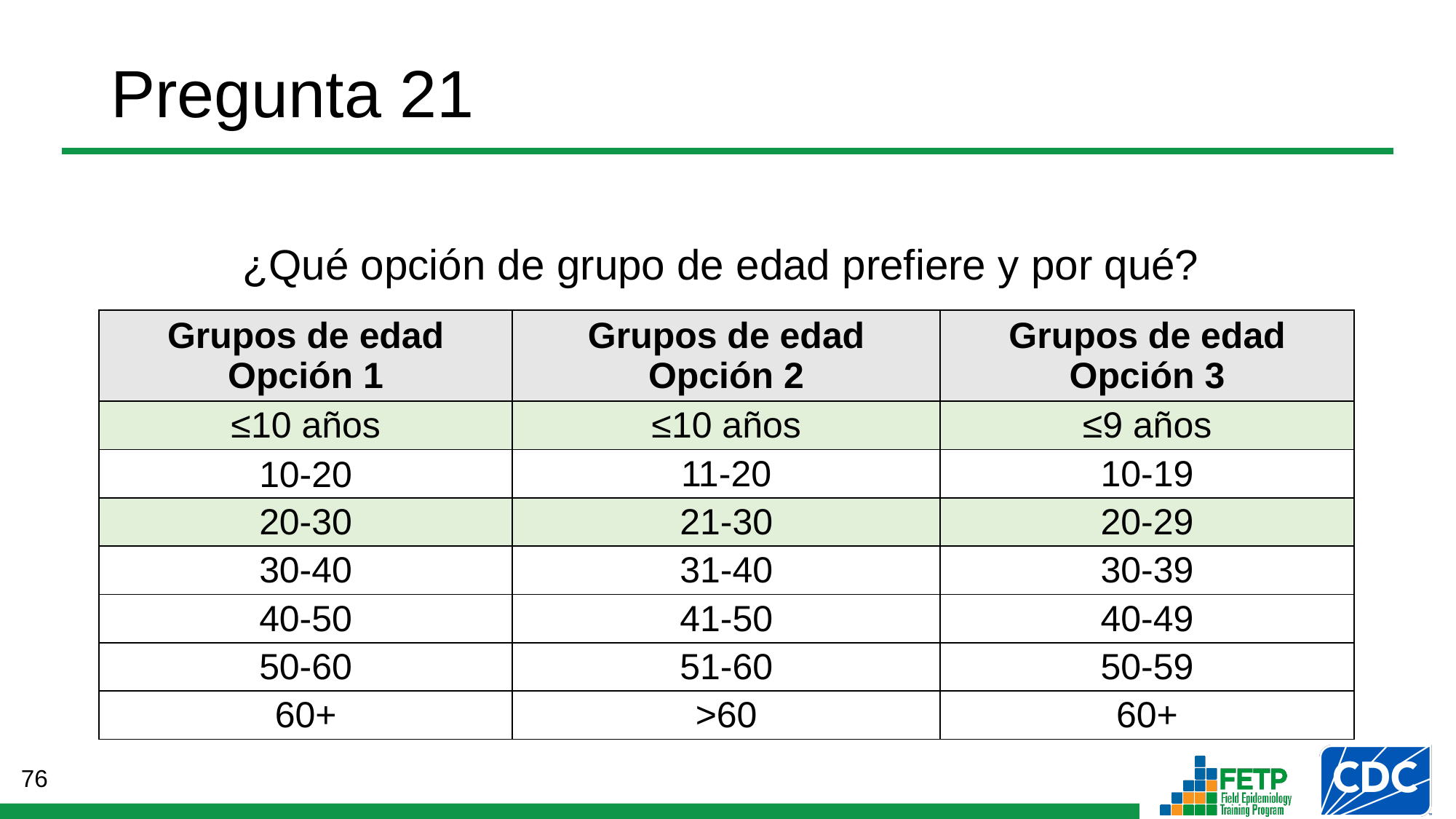

# Pregunta 21

¿Qué opción de grupo de edad prefiere y por qué?

| Grupos de edad Opción 1 | Grupos de edad Opción 2 | Grupos de edad Opción 3 |
| --- | --- | --- |
| ≤10 años | ≤10 años | ≤9 años |
| 10-20 | 11-20 | 10-19 |
| 20-30 | 21-30 | 20-29 |
| 30-40 | 31-40 | 30-39 |
| 40-50 | 41-50 | 40-49 |
| 50-60 | 51-60 | 50-59 |
| 60+ | >60 | 60+ |